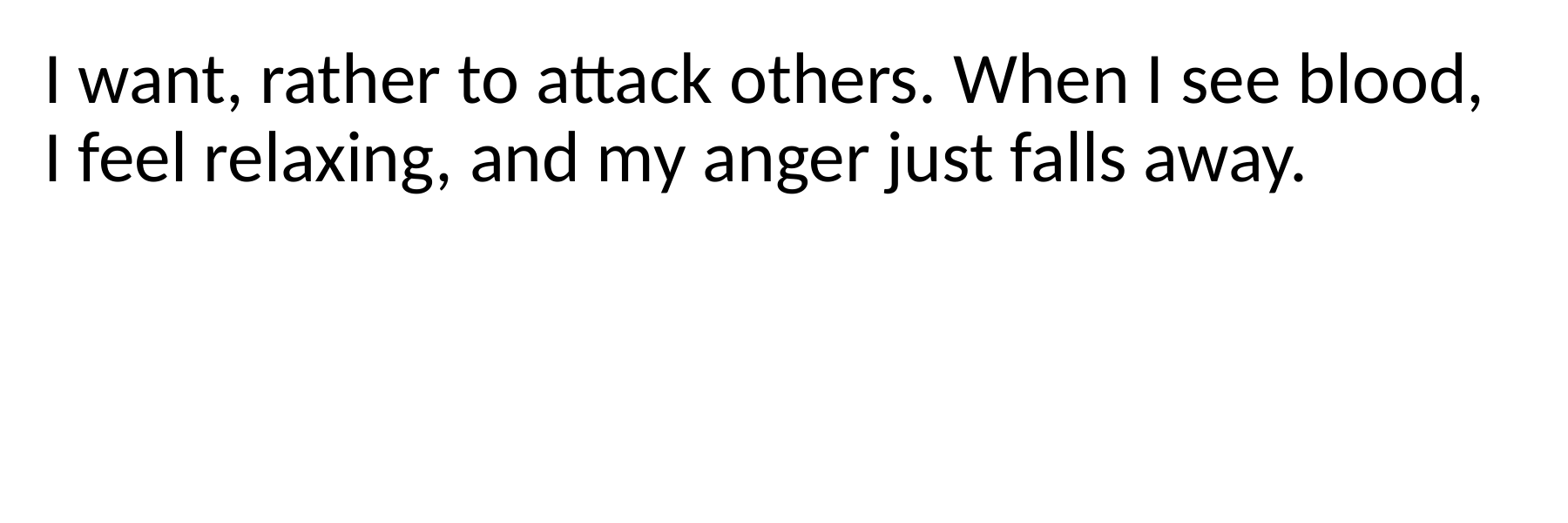

I want, rather to attack others. When I see blood, I feel relaxing, and my anger just falls away.